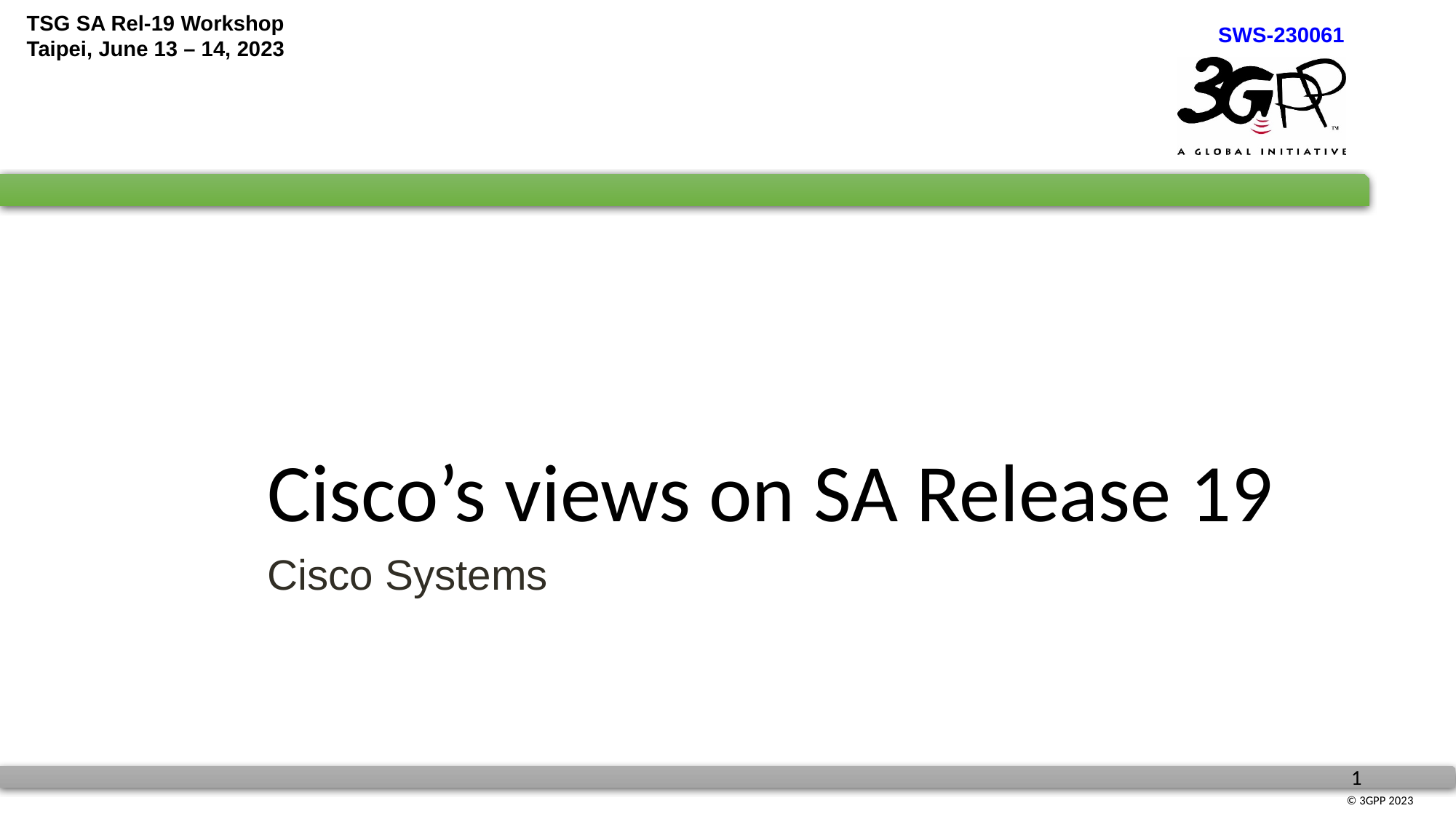

# Cisco’s views on SA Release 19
Cisco Systems